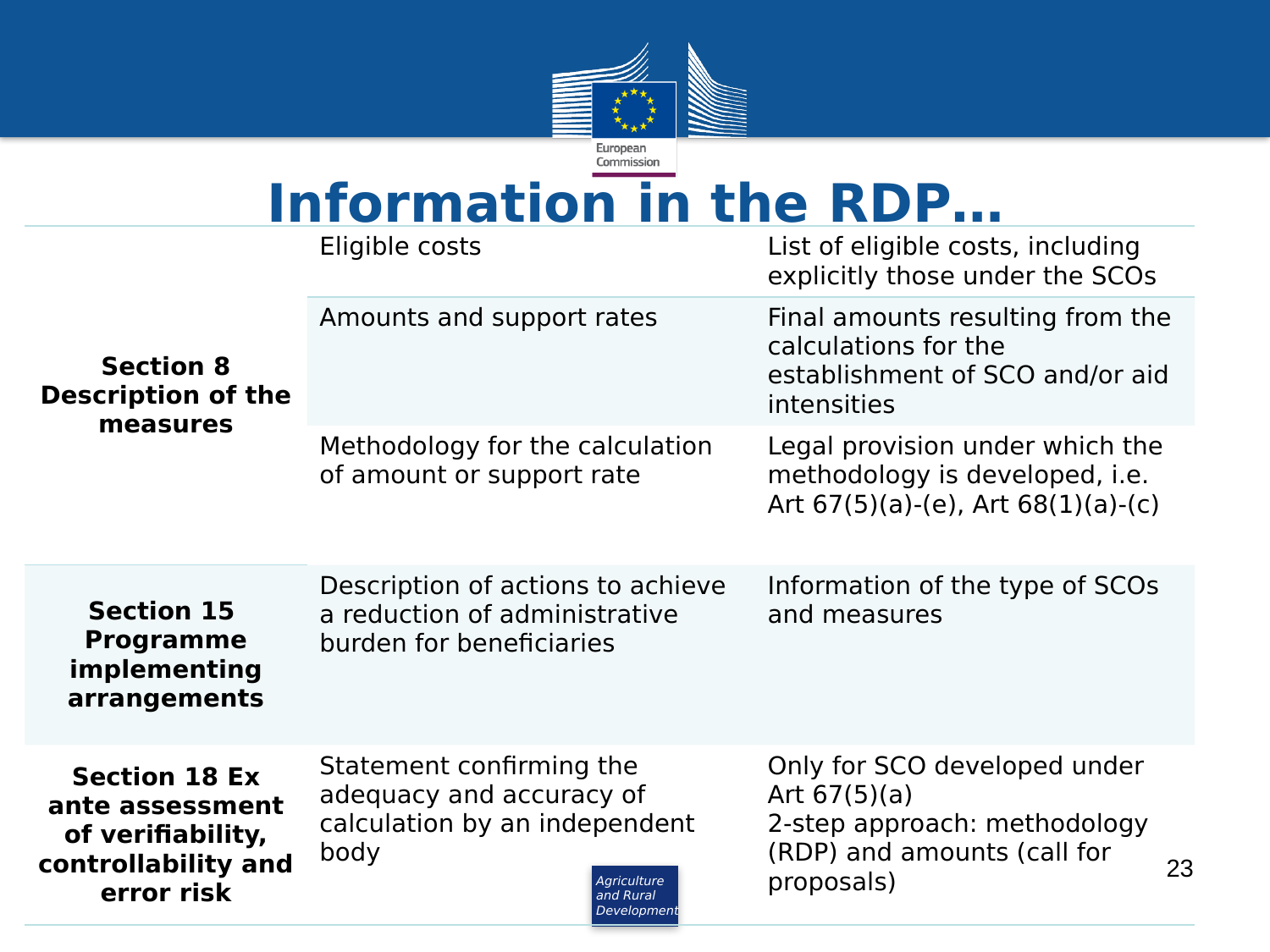

# Information in the RDP…
| Section 8 Description of the measures | Eligible costs | List of eligible costs, including explicitly those under the SCOs |
| --- | --- | --- |
|  | Amounts and support rates | Final amounts resulting from the calculations for the establishment of SCO and/or aid intensities |
|  | Methodology for the calculation of amount or support rate | Legal provision under which the methodology is developed, i.e. Art 67(5)(a)-(e), Art 68(1)(a)-(c) |
| Section 15 Programme implementing arrangements | Description of actions to achieve a reduction of administrative burden for beneficiaries | Information of the type of SCOs and measures |
| Section 18 Ex ante assessment of verifiability, controllability and error risk | Statement confirming the adequacy and accuracy of calculation by an independent body | Only for SCO developed under Art 67(5)(a) 2-step approach: methodology (RDP) and amounts (call for proposals) |
23